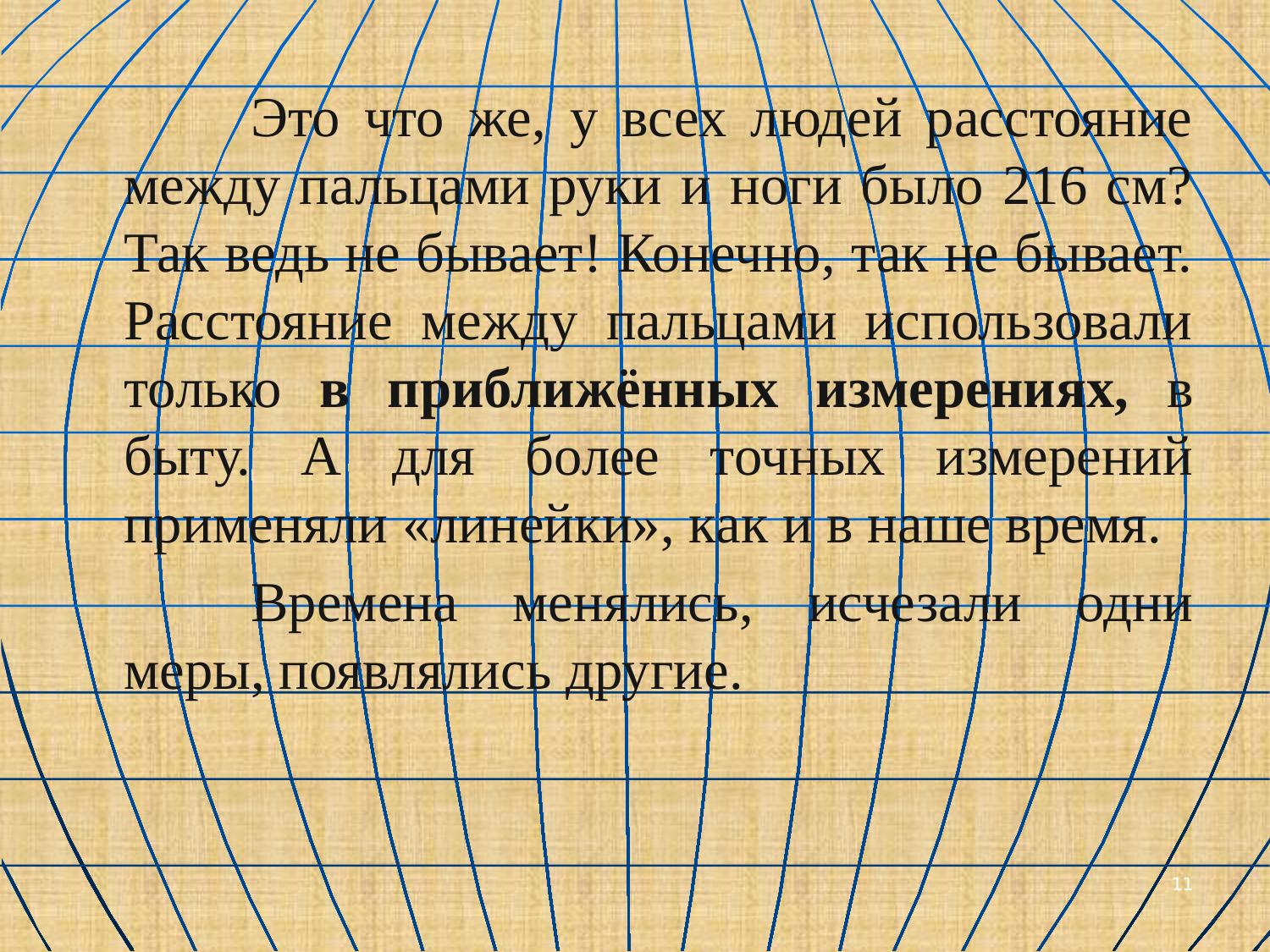

Это что же, у всех людей расстояние между пальцами руки и ноги было 216 см? Так ведь не бывает! Конечно, так не бывает. Расстояние между пальцами использовали только в приближённых измерениях, в быту. А для более точных измерений применяли «линейки», как и в наше время.
		Времена менялись, исчезали одни меры, появлялись другие.
11